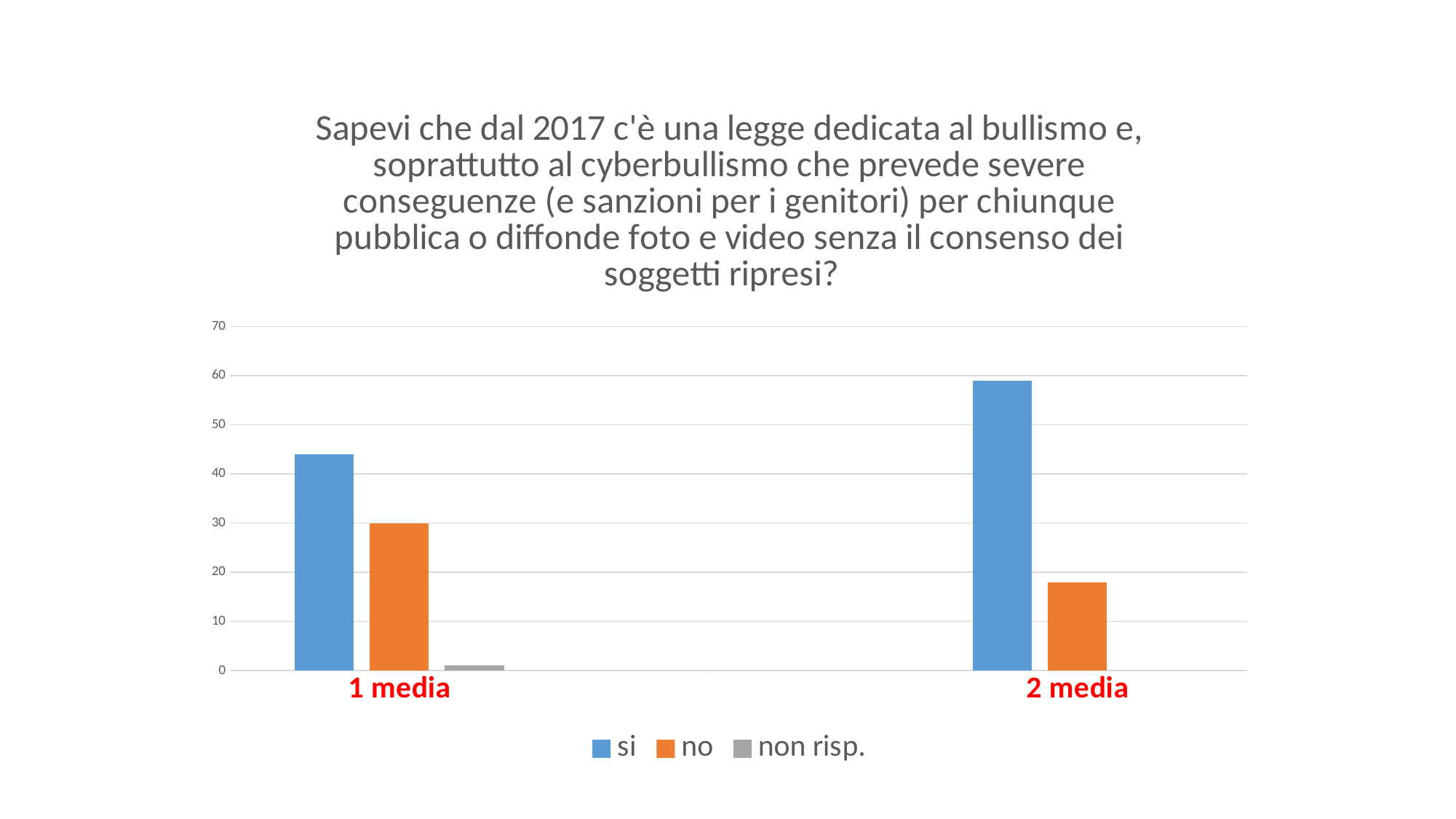

### Chart: Sapevi che dal 2017 c'è una legge dedicata al bullismo e, soprattutto al cyberbullismo che prevede severe conseguenze (e sanzioni per i genitori) per chiunque pubblica o diffonde foto e video senza il consenso dei soggetti ripresi?

| Category | si | no | non risp. |
|---|---|---|---|
| 1 media | 44.0 | 30.0 | 1.0 |
|  | 0.0 | 0.0 | 0.0 |
| 2 media | 59.0 | 18.0 | None |